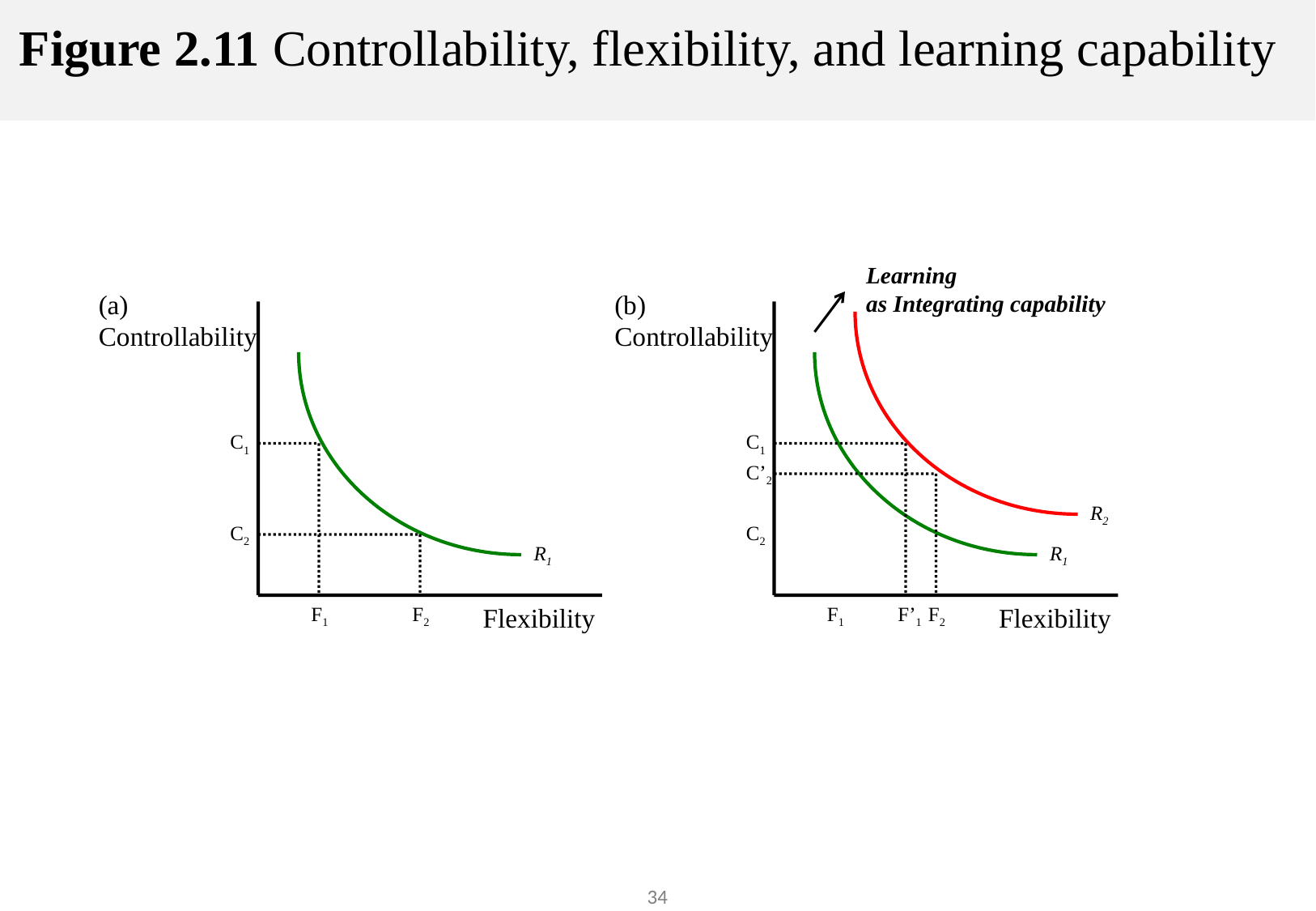

# Figure 2.11 Controllability, flexibility, and learning capability
Learning
as Integrating capability
(a)
Controllability
(b)
Controllability

C1
C1

C’2

R2
C2
C2

R1
R1

F1
F2
Flexibility

F1
F’1
F2
Flexibility